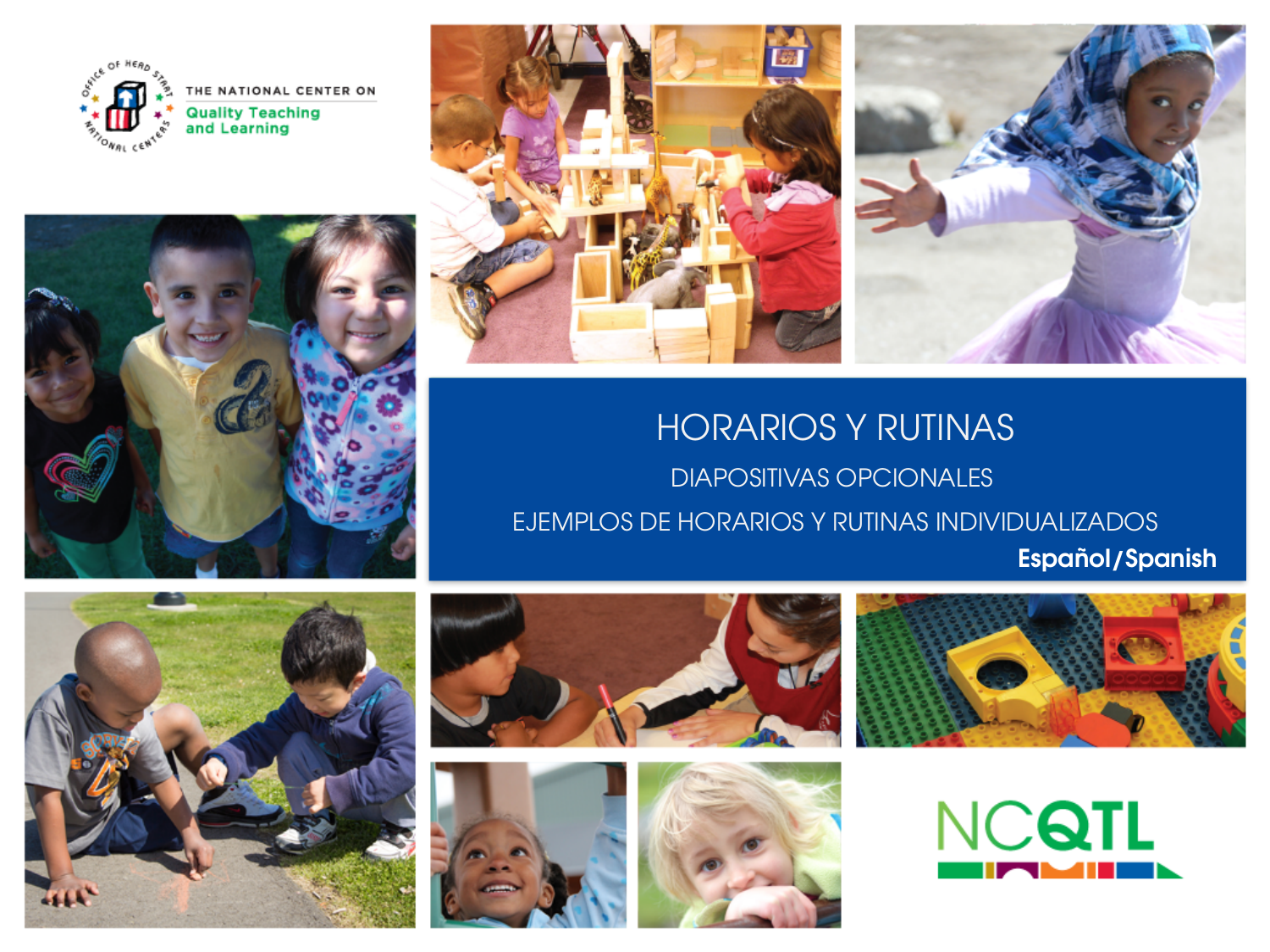

# HORARIOS Y RUTINAS DIAPOSITIVAS OPCIONALES EJEMPLOS DE HORARIOS Y RUTINAS INDIVIDUALIZADOS
Español/Spanish